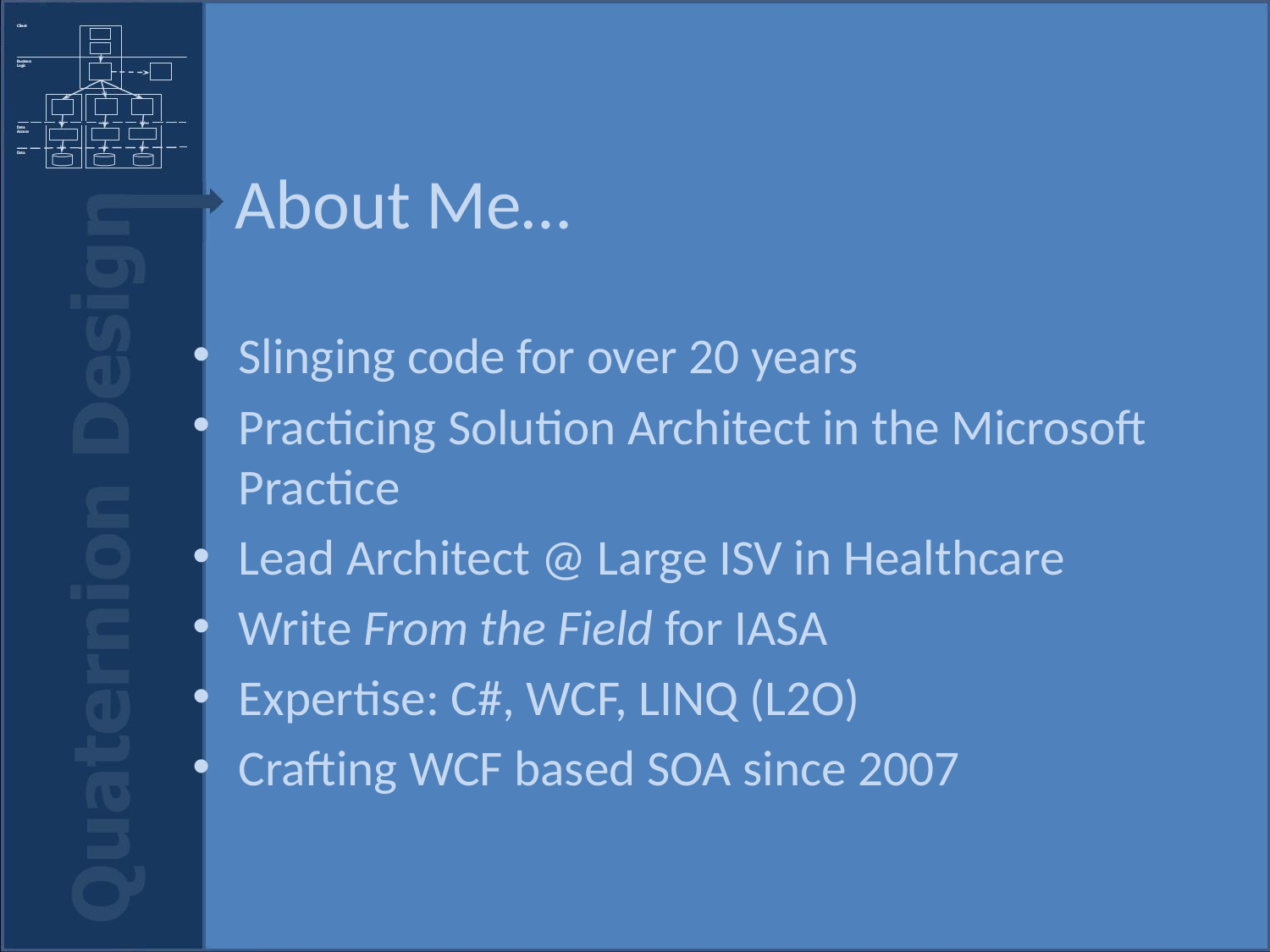

# About Me…
Slinging code for over 20 years
Practicing Solution Architect in the Microsoft Practice
Lead Architect @ Large ISV in Healthcare
Write From the Field for IASA
Expertise: C#, WCF, LINQ (L2O)
Crafting WCF based SOA since 2007